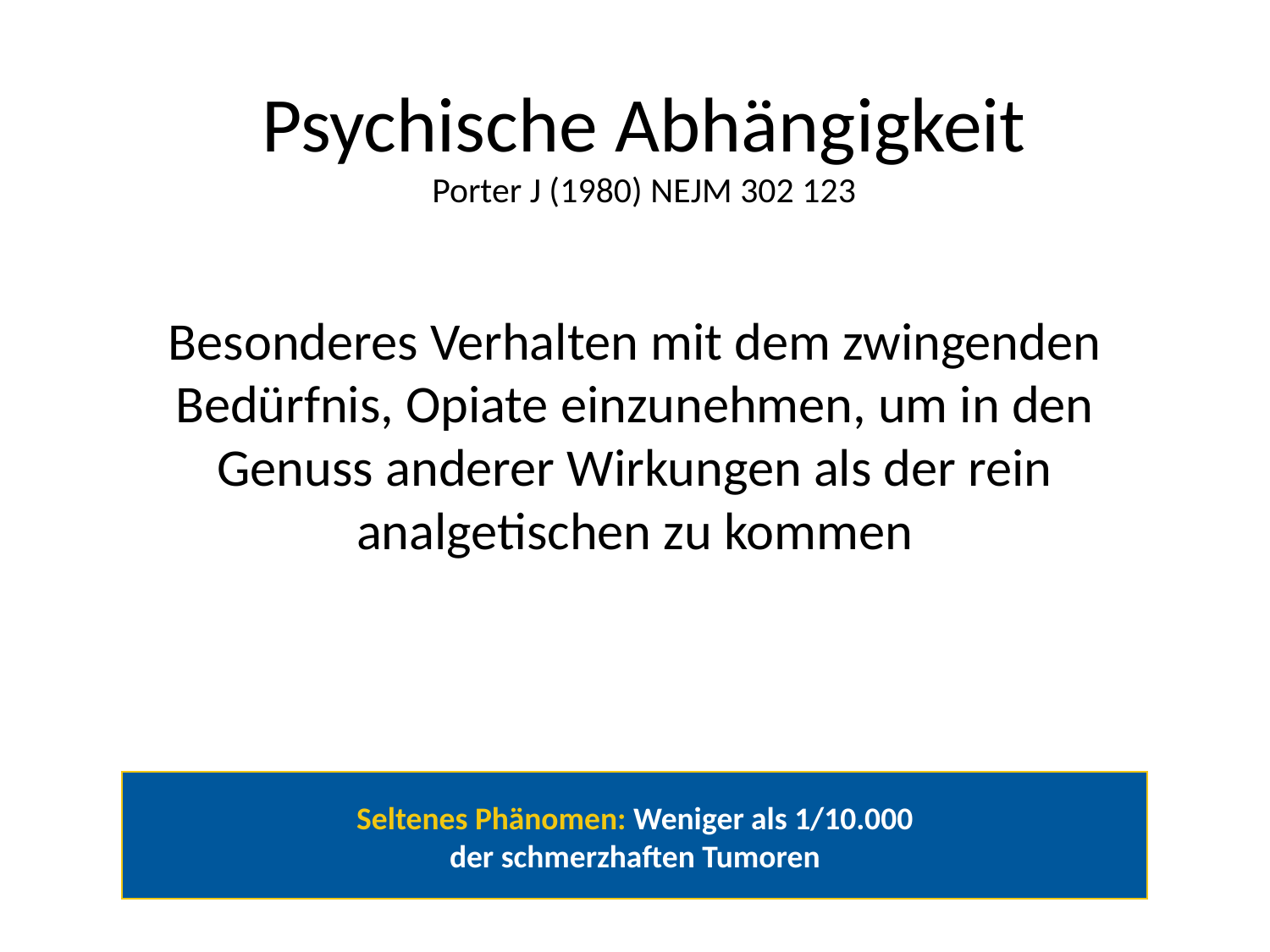

Psychische Abhängigkeit
Porter J (1980) NEJM 302 123
 (7,14)
Besonderes Verhalten mit dem zwingenden Bedürfnis, Opiate einzunehmen, um in den Genuss anderer Wirkungen als der rein analgetischen zu kommen
Seltenes Phänomen: Weniger als 1/10.000
der schmerzhaften Tumoren